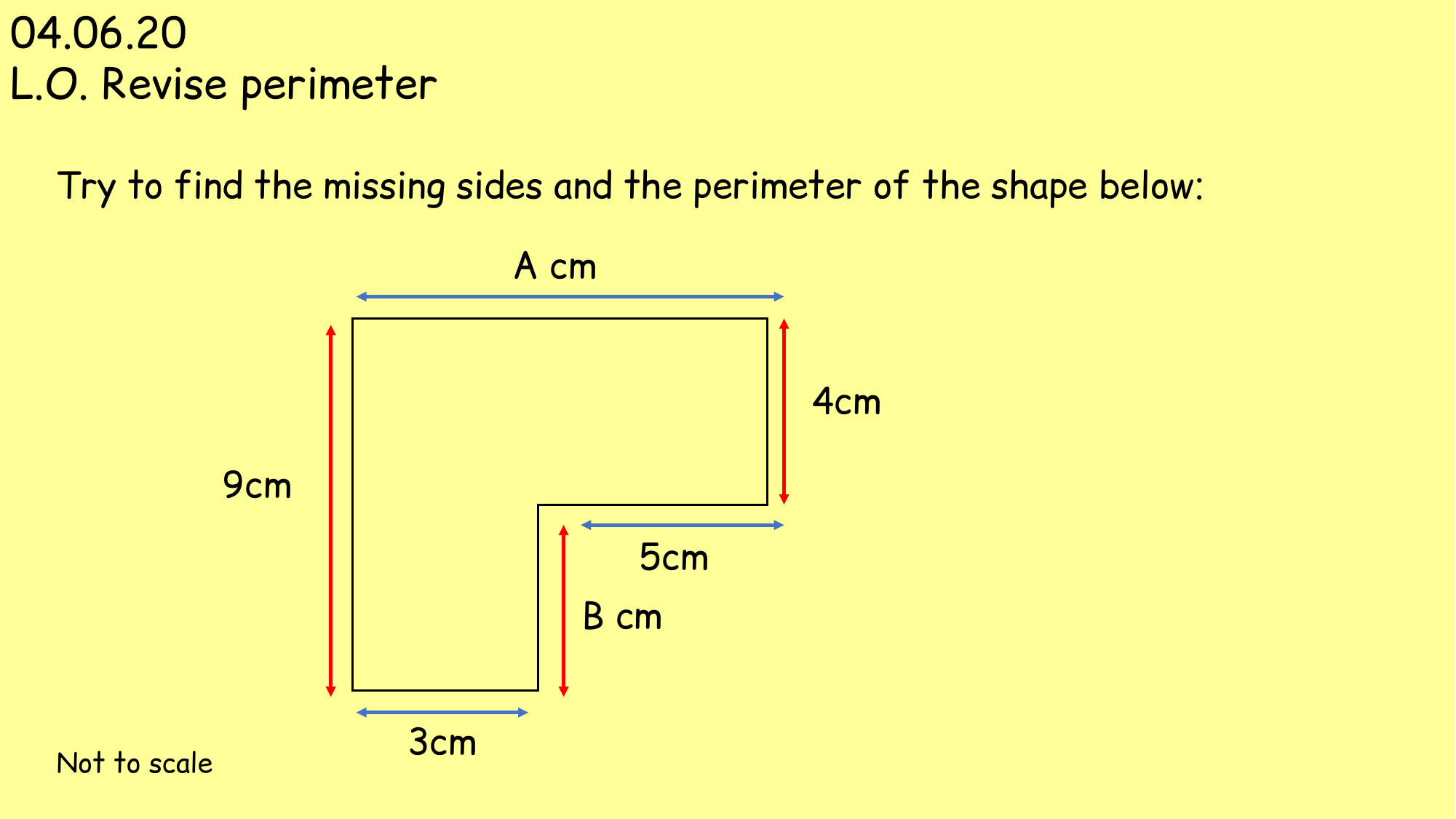

04.06.20
L.O. Revise perimeter
Try to find the missing sides and the perimeter of the shape below:
A cm

4cm
9cm
5cm
 B cm
3cm
Not to scale